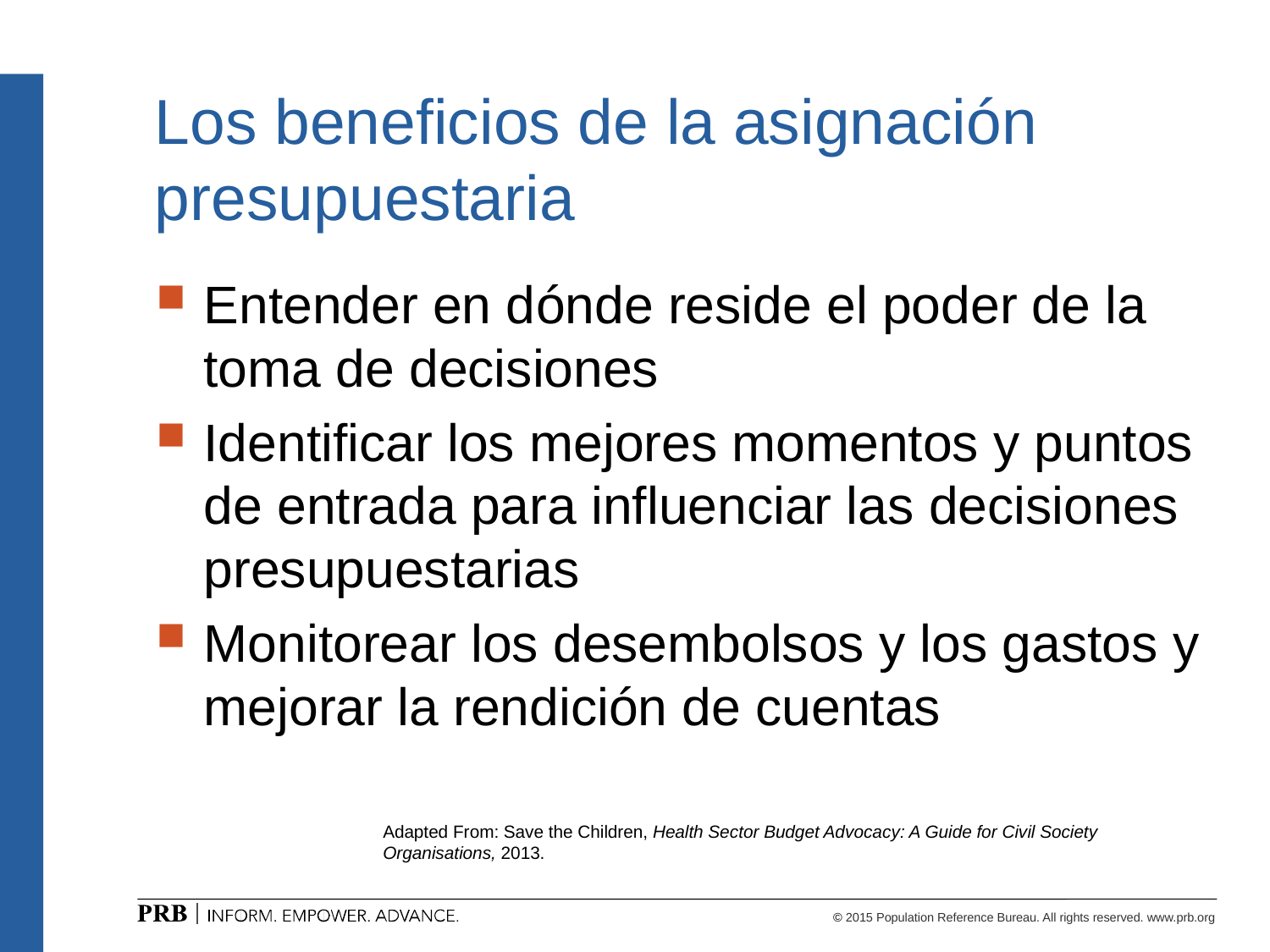

# Los beneficios de la asignación presupuestaria
Entender en dónde reside el poder de la toma de decisiones
Identificar los mejores momentos y puntos de entrada para influenciar las decisiones presupuestarias
Monitorear los desembolsos y los gastos y mejorar la rendición de cuentas

Adapted From: Save the Children, Health Sector Budget Advocacy: A Guide for Civil Society Organisations, 2013.